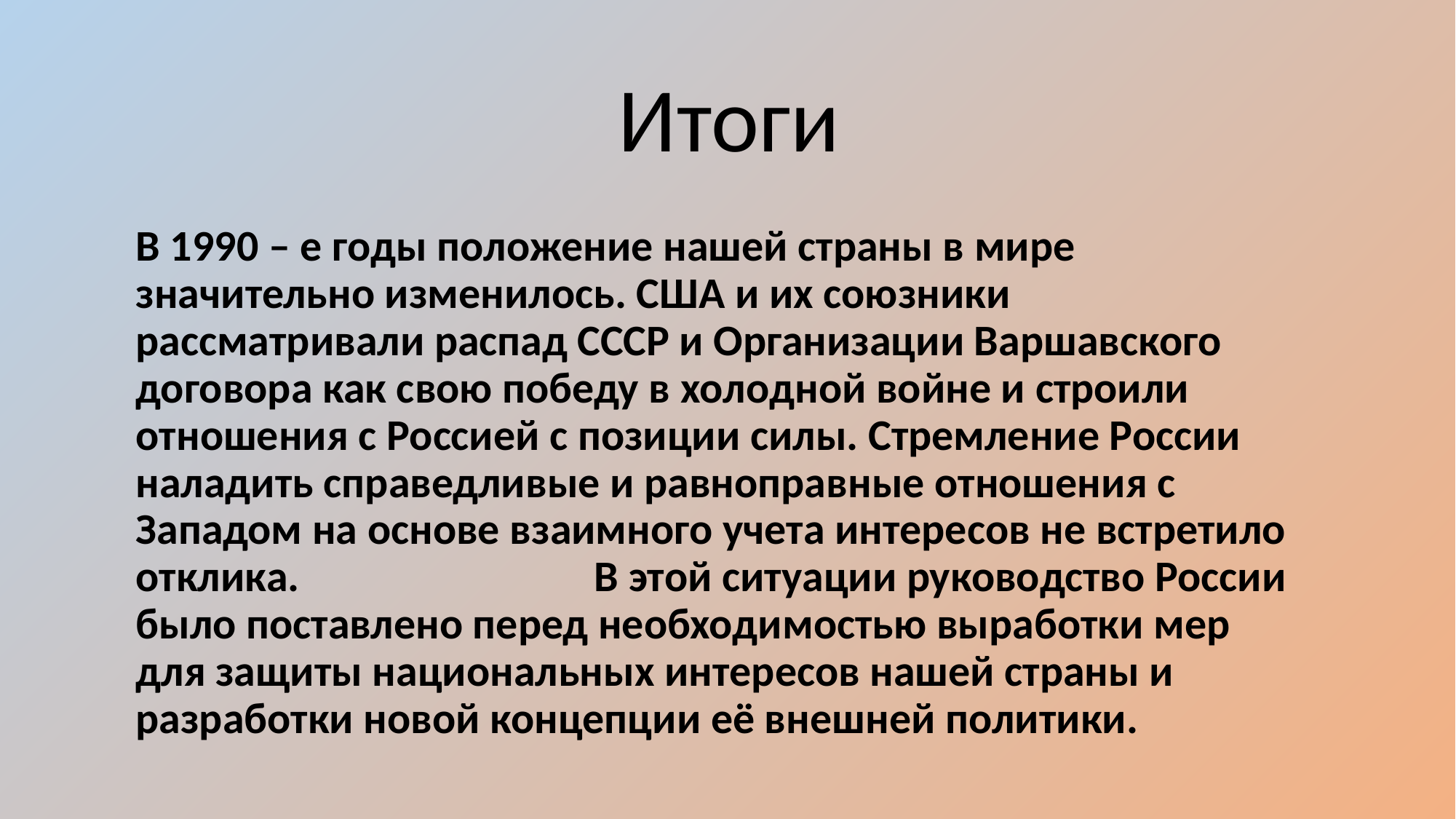

# Итоги
В 1990 – е годы положение нашей страны в мире значительно изменилось. США и их союзники рассматривали распад СССР и Организации Варшавского договора как свою победу в холодной войне и строили отношения с Россией с позиции силы. Стремление России наладить справедливые и равноправные отношения с Западом на основе взаимного учета интересов не встретило отклика.                              В этой ситуации руководство России было поставлено перед необходимостью выработки мер для защиты национальных интересов нашей страны и разработки новой концепции её внешней политики.